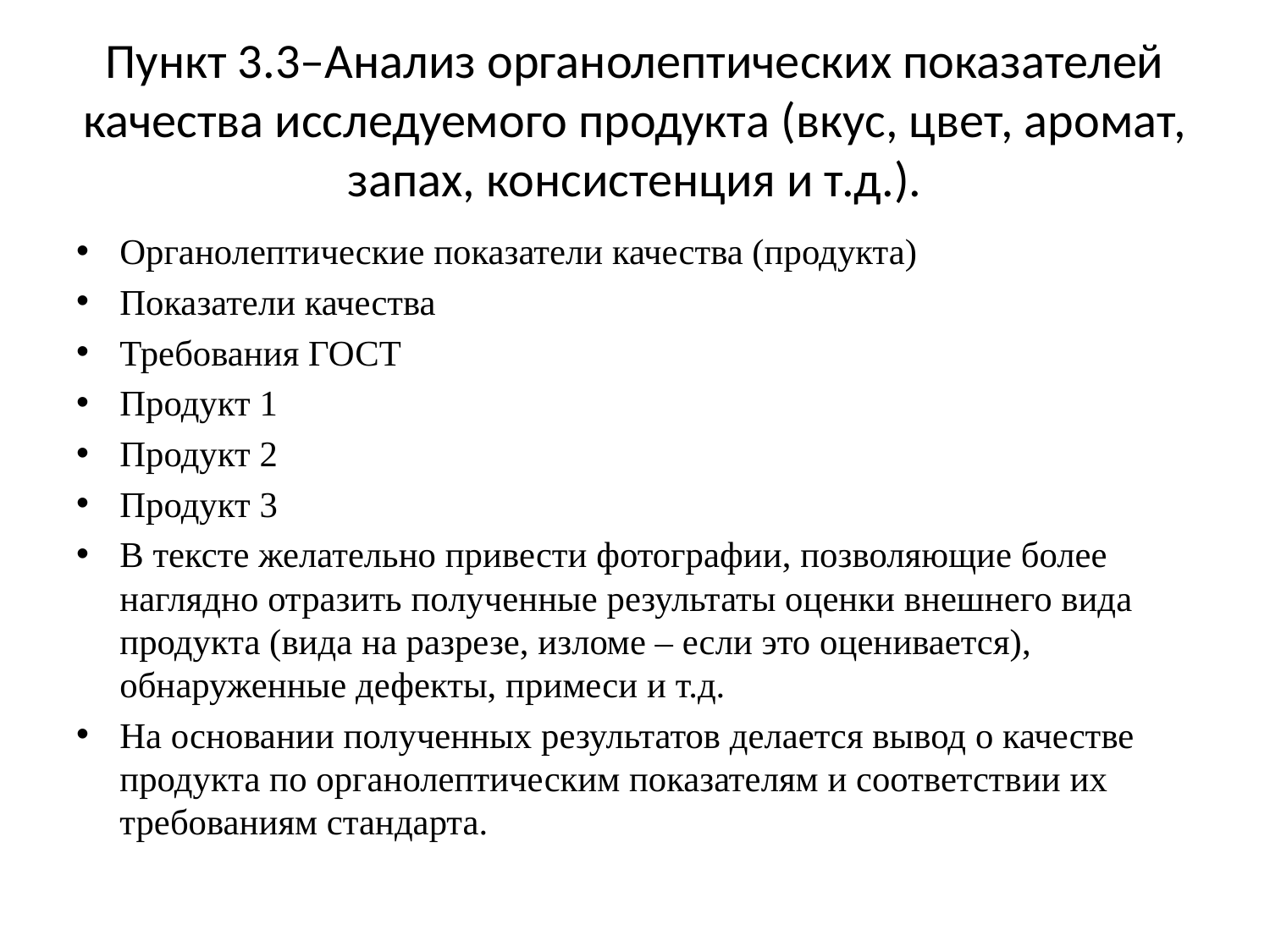

# Пункт 3.3–Анализ органолептических показателей качества исследуемого продукта (вкус, цвет, аромат, запах, консистенция и т.д.).
Органолептические показатели качества (продукта)
Показатели качества
Требования ГОСТ
Продукт 1
Продукт 2
Продукт 3
В тексте желательно привести фотографии, позволяющие более наглядно отразить полученные результаты оценки внешнего вида продукта (вида на разрезе, изломе – если это оценивается), обнаруженные дефекты, примеси и т.д.
На основании полученных результатов делается вывод о качестве продукта по органолептическим показателям и соответствии их требованиям стандарта.